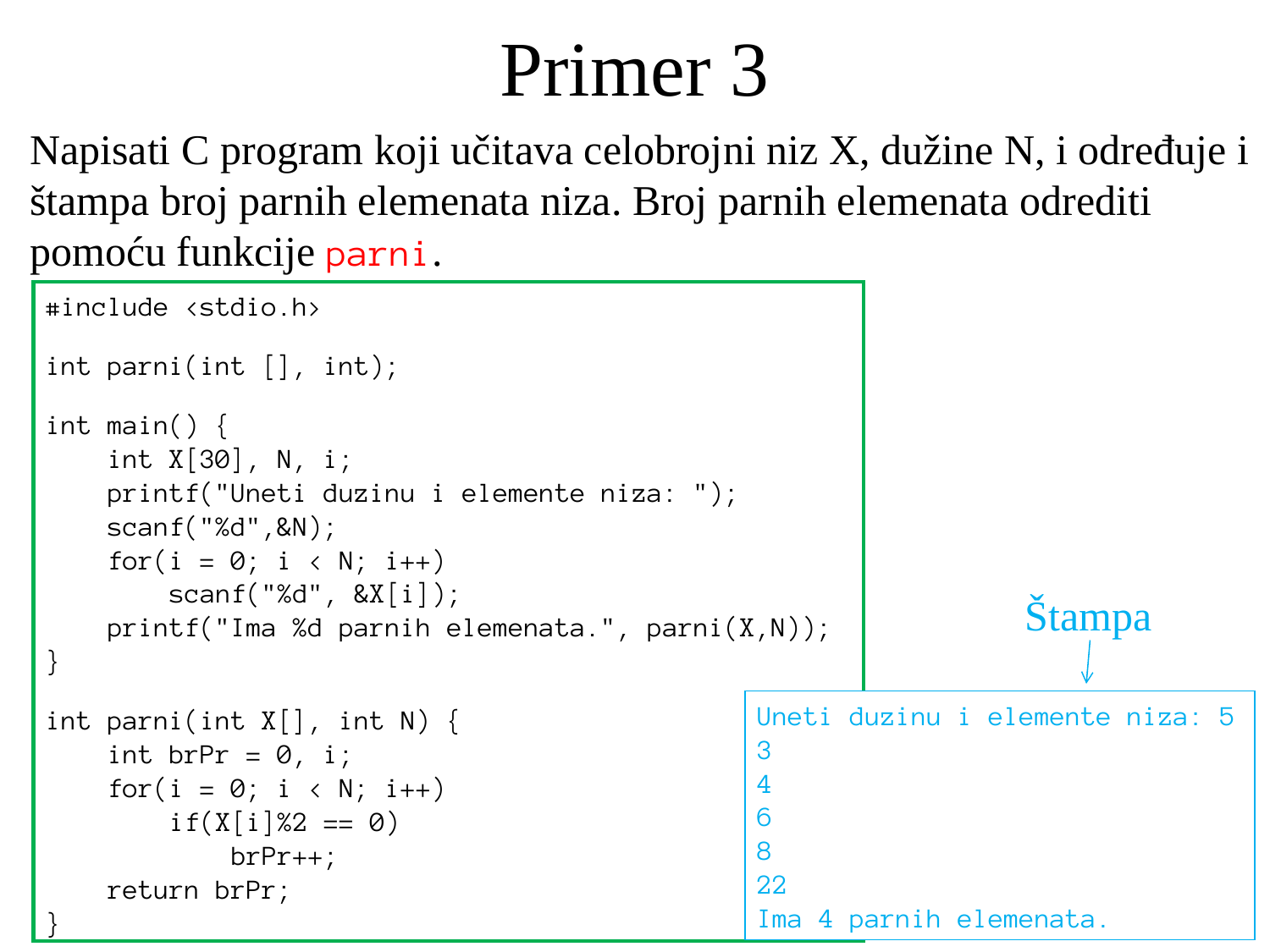

# Primer 3
Napisati C program koji učitava celobrojni niz X, dužine N, i određuje i štampa broj parnih elemenata niza. Broj parnih elemenata odrediti pomoću funkcije parni.
#include <stdio.h>

int parni(int [], int);

int main() {
    int X[30], N, i;
    printf("Uneti duzinu i elemente niza: ");
    scanf("%d",&N);
    for(i = 0; i < N; i++)
        scanf("%d", &X[i]);
    printf("Ima %d parnih elemenata.", parni(X,N));
}

int parni(int X[], int N) {
    int brPr = 0, i;
    for(i = 0; i < N; i++)
        if(X[i]%2 == 0)
            brPr++;
    return brPr;
}
Štampa
Uneti duzinu i elemente niza: 5
3
4
6
8
22
Ima 4 parnih elemenata.